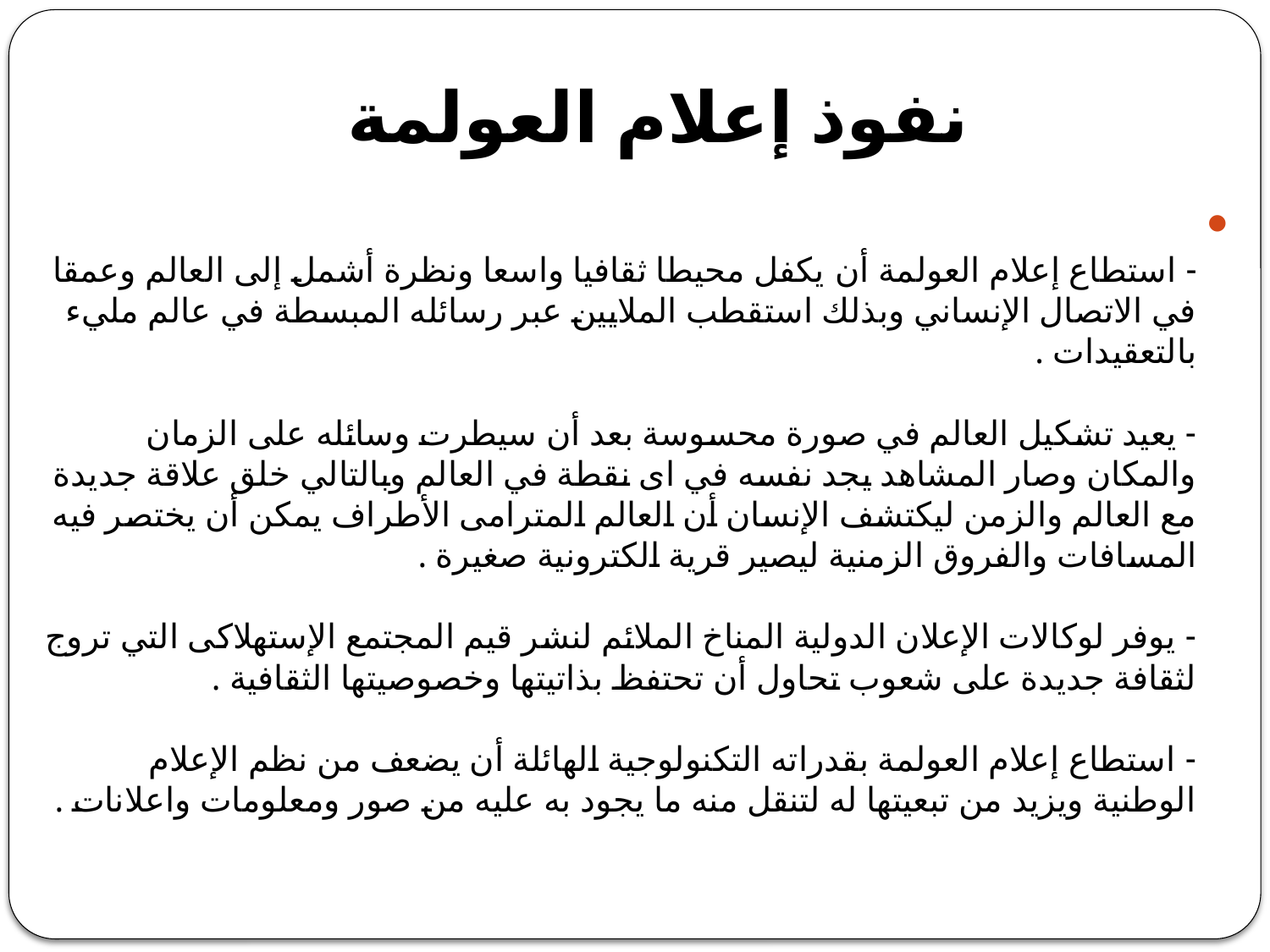

# نفوذ إعلام العولمة
- استطاع إعلام العولمة أن يكفل محيطا ثقافيا واسعا ونظرة أشمل إلى العالم وعمقا في الاتصال الإنساني وبذلك استقطب الملايين عبر رسائله المبسطة في عالم مليء بالتعقيدات .
- يعيد تشكيل العالم في صورة محسوسة بعد أن سيطرت وسائله على الزمان والمكان وصار المشاهد يجد نفسه في اى نقطة في العالم وبالتالي خلق علاقة جديدة مع العالم والزمن ليكتشف الإنسان أن العالم المترامى الأطراف يمكن أن يختصر فيه المسافات والفروق الزمنية ليصير قرية الكترونية صغيرة .
- يوفر لوكالات الإعلان الدولية المناخ الملائم لنشر قيم المجتمع الإستهلاكى التي تروج لثقافة جديدة على شعوب تحاول أن تحتفظ بذاتيتها وخصوصيتها الثقافية .
- استطاع إعلام العولمة بقدراته التكنولوجية الهائلة أن يضعف من نظم الإعلام الوطنية ويزيد من تبعيتها له لتنقل منه ما يجود به عليه من صور ومعلومات واعلانات .